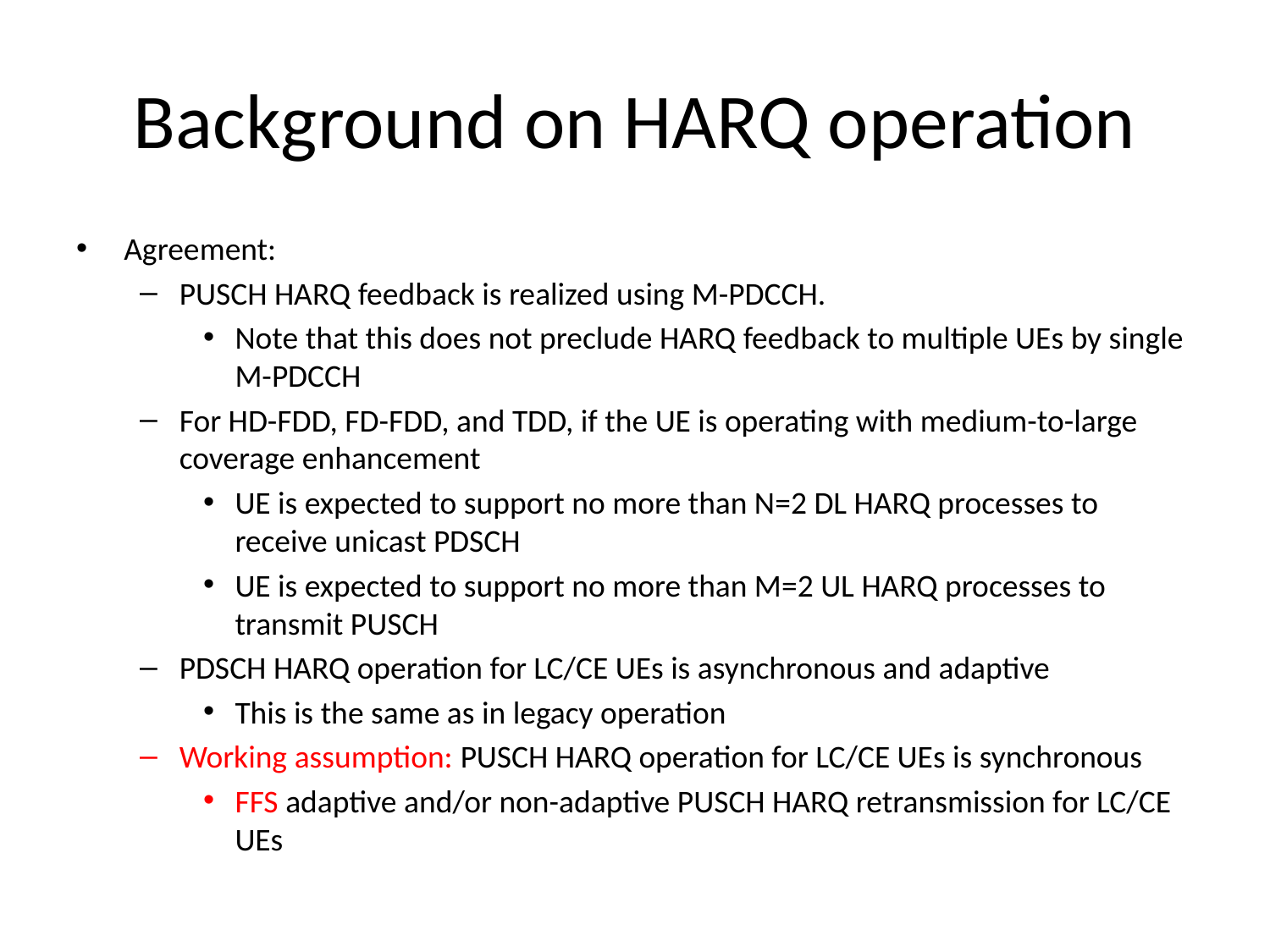

# Background on HARQ operation
Agreement:
PUSCH HARQ feedback is realized using M-PDCCH.
Note that this does not preclude HARQ feedback to multiple UEs by single M-PDCCH
For HD-FDD, FD-FDD, and TDD, if the UE is operating with medium-to-large coverage enhancement
UE is expected to support no more than N=2 DL HARQ processes to receive unicast PDSCH
UE is expected to support no more than M=2 UL HARQ processes to transmit PUSCH
PDSCH HARQ operation for LC/CE UEs is asynchronous and adaptive
This is the same as in legacy operation
Working assumption: PUSCH HARQ operation for LC/CE UEs is synchronous
FFS adaptive and/or non-adaptive PUSCH HARQ retransmission for LC/CE UEs